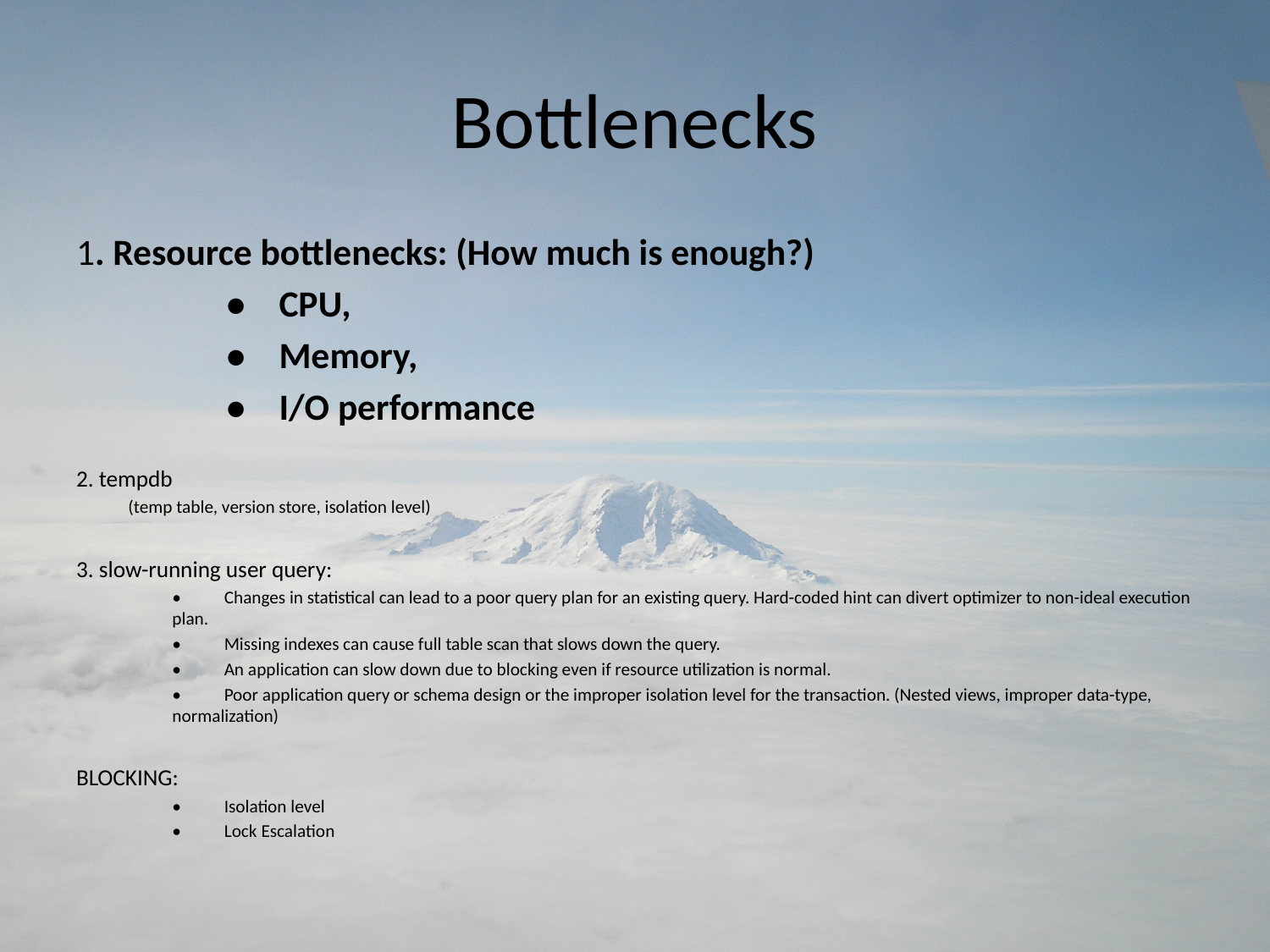

# Bottlenecks
1. Resource bottlenecks: (How much is enough?)
•	CPU,
•	Memory,
•	I/O performance

2. tempdb
	(temp table, version store, isolation level)

3. slow-running user query:
•	Changes in statistical can lead to a poor query plan for an existing query. Hard-coded hint can divert optimizer to non-ideal execution plan.
•	Missing indexes can cause full table scan that slows down the query.
•	An application can slow down due to blocking even if resource utilization is normal.
•	Poor application query or schema design or the improper isolation level for the transaction. (Nested views, improper data-type, normalization)

BLOCKING:
•	Isolation level
•	Lock Escalation